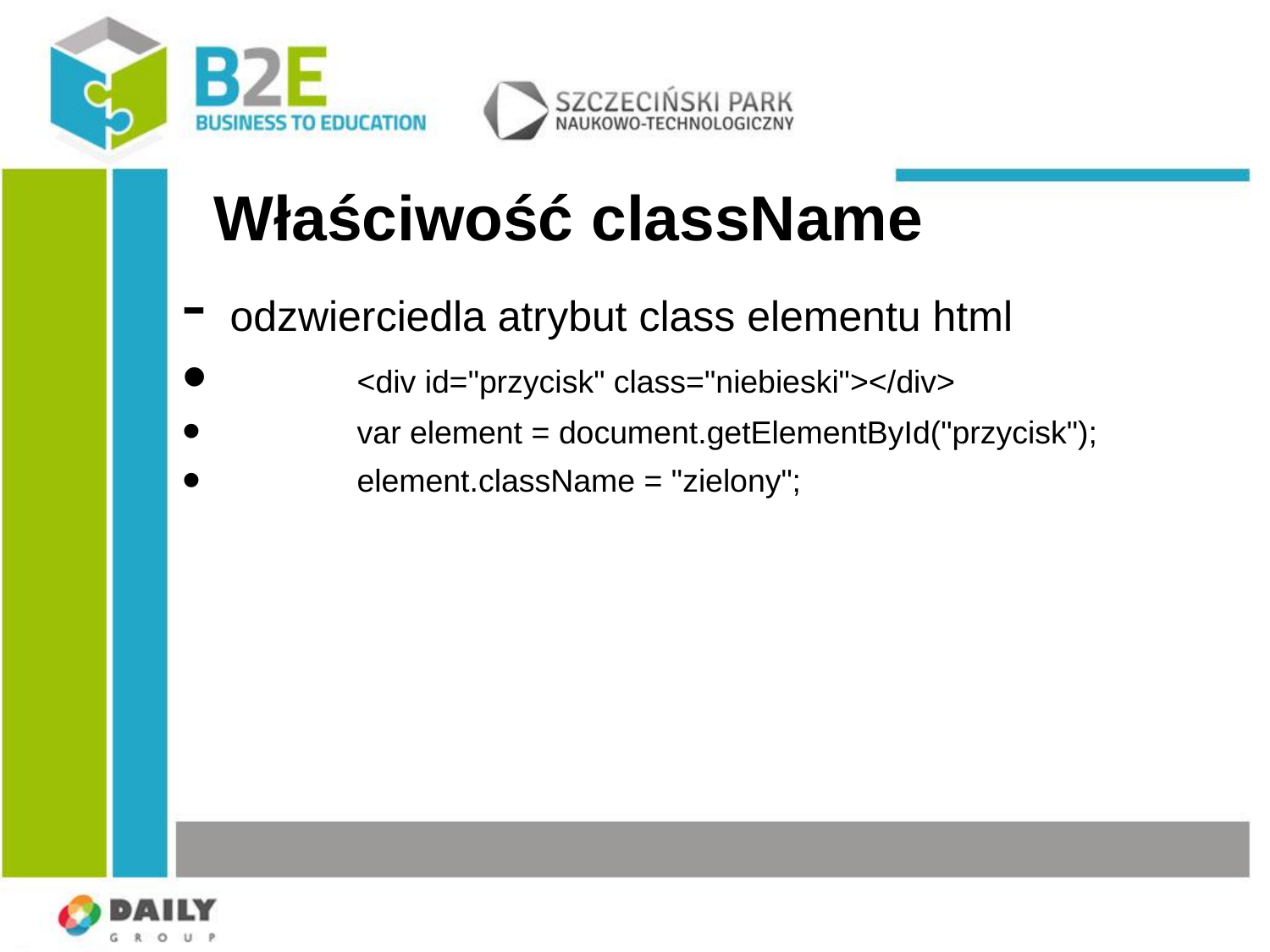

Właściwość className
odzwierciedla atrybut class elementu html
	<div id="przycisk" class="niebieski"></div>
	var element = document.getElementById("przycisk");
	element.className = "zielony";